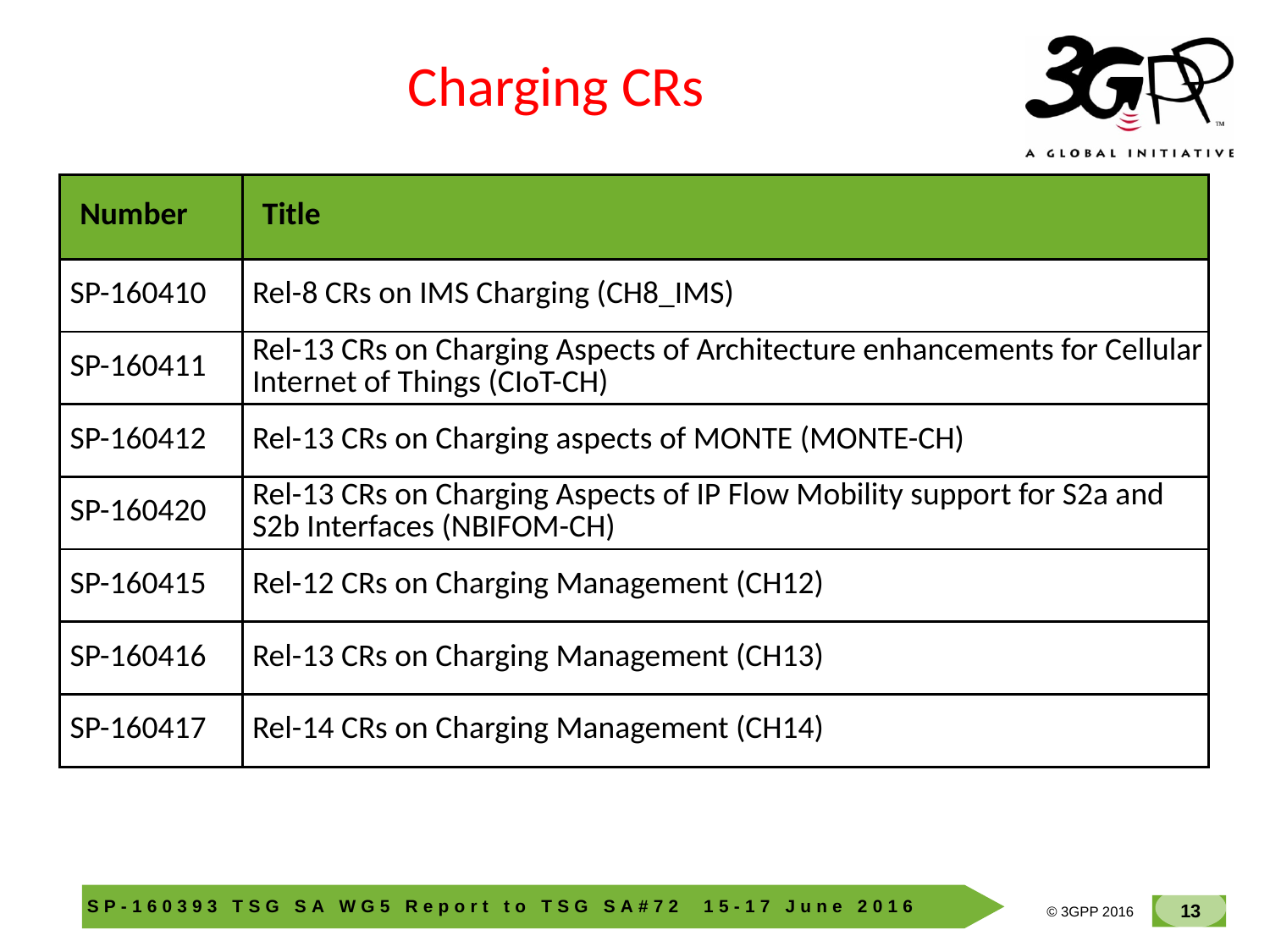

Charging CRs
| Number | Title |
| --- | --- |
| SP-160410 | Rel-8 CRs on IMS Charging (CH8\_IMS) |
| SP-160411 | Rel-13 CRs on Charging Aspects of Architecture enhancements for Cellular Internet of Things (CIoT-CH) |
| SP-160412 | Rel-13 CRs on Charging aspects of MONTE (MONTE-CH) |
| SP-160420 | Rel-13 CRs on Charging Aspects of IP Flow Mobility support for S2a and S2b Interfaces (NBIFOM-CH) |
| SP-160415 | Rel-12 CRs on Charging Management (CH12) |
| SP-160416 | Rel-13 CRs on Charging Management (CH13) |
| SP-160417 | Rel-14 CRs on Charging Management (CH14) |